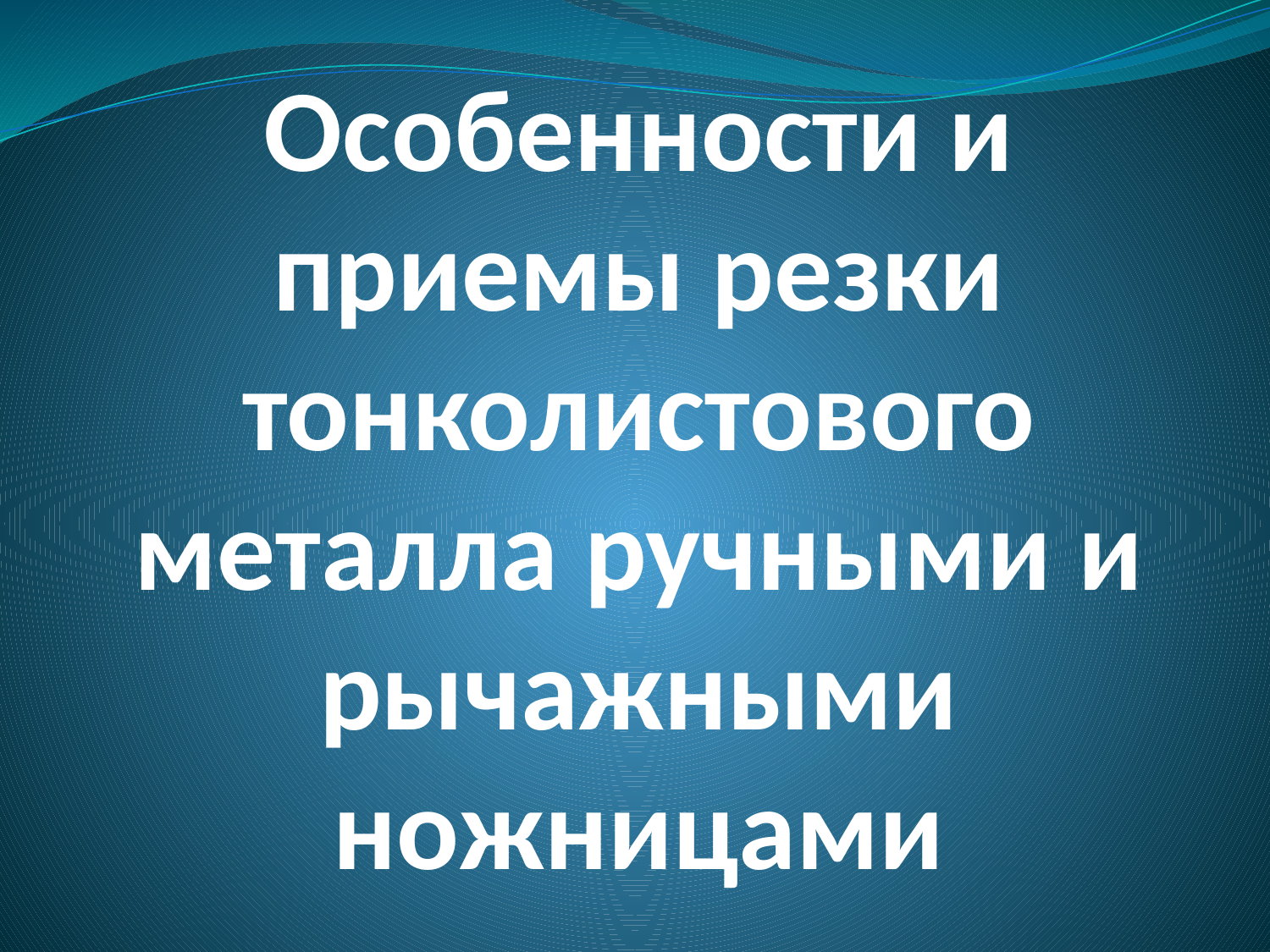

# Особенности и приемы резки тонколистового металла ручными и рычажными ножницами